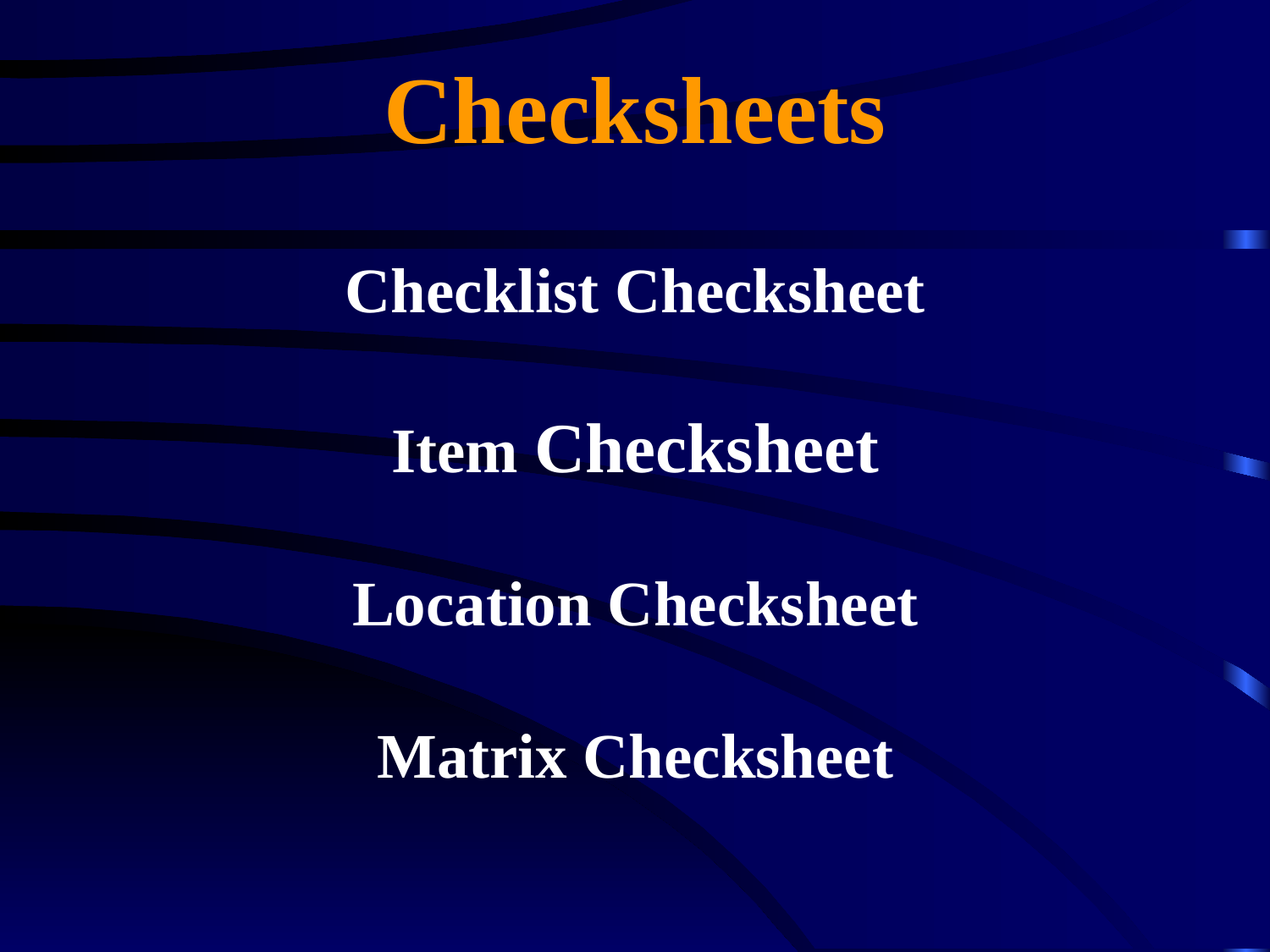

Checksheets
Checklist Checksheet

Item Checksheet

Location Checksheet

Matrix Checksheet